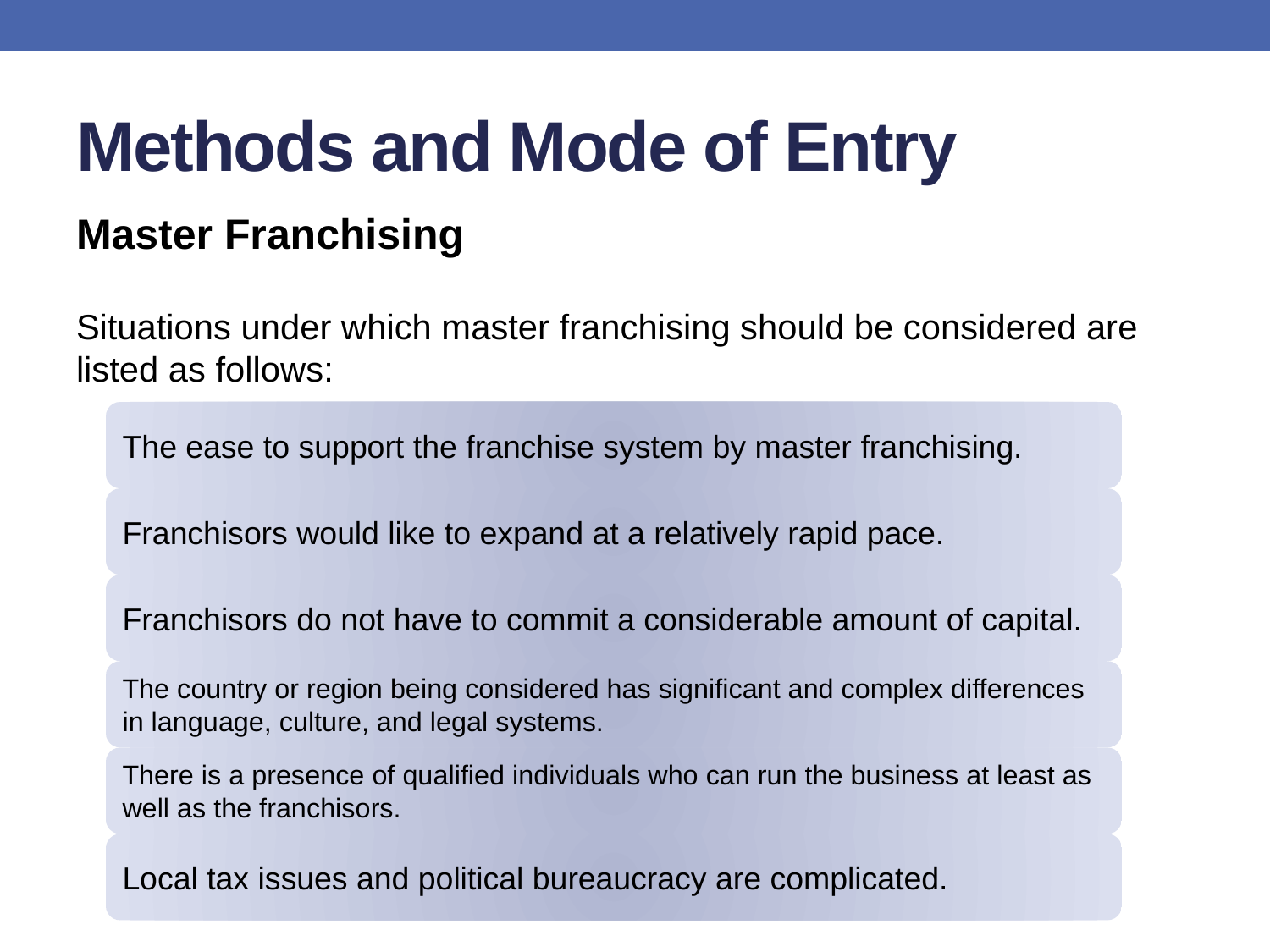

# Methods and Mode of Entry
Master Franchising

Situations under which master franchising should be considered are listed as follows:

The ease to support the franchise system by master franchising.
Franchisors would like to expand at a relatively rapid pace.
Franchisors do not have to commit a considerable amount of capital.
The country or region being considered has significant and complex differences in language, culture, and legal systems.
There is a presence of qualified individuals who can run the business at least as well as the franchisors.
Local tax issues and political bureaucracy are complicated.